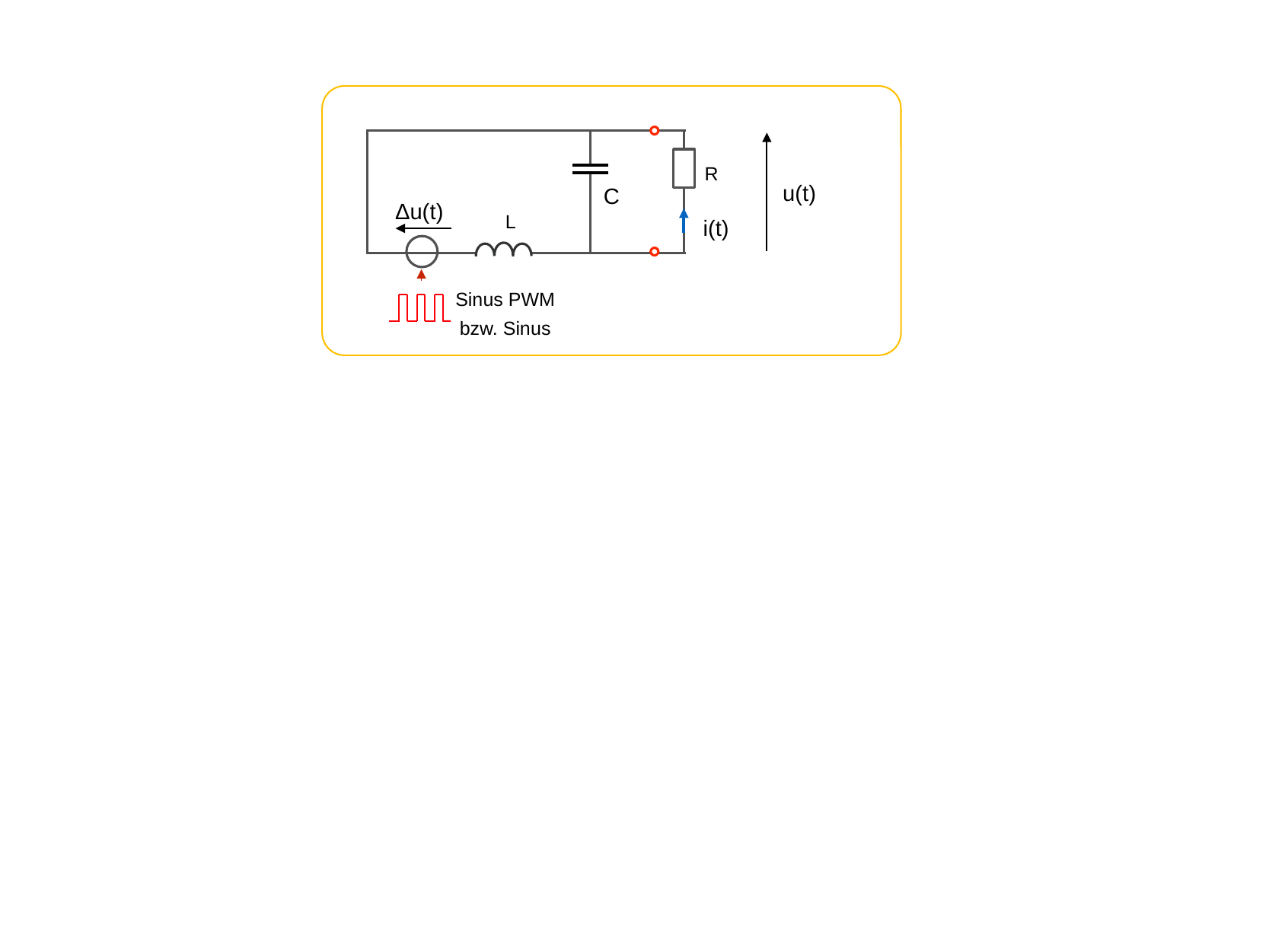

R

u(t)
C
Δu(t)
L

i(t)

Sinus PWM
bzw. Sinus